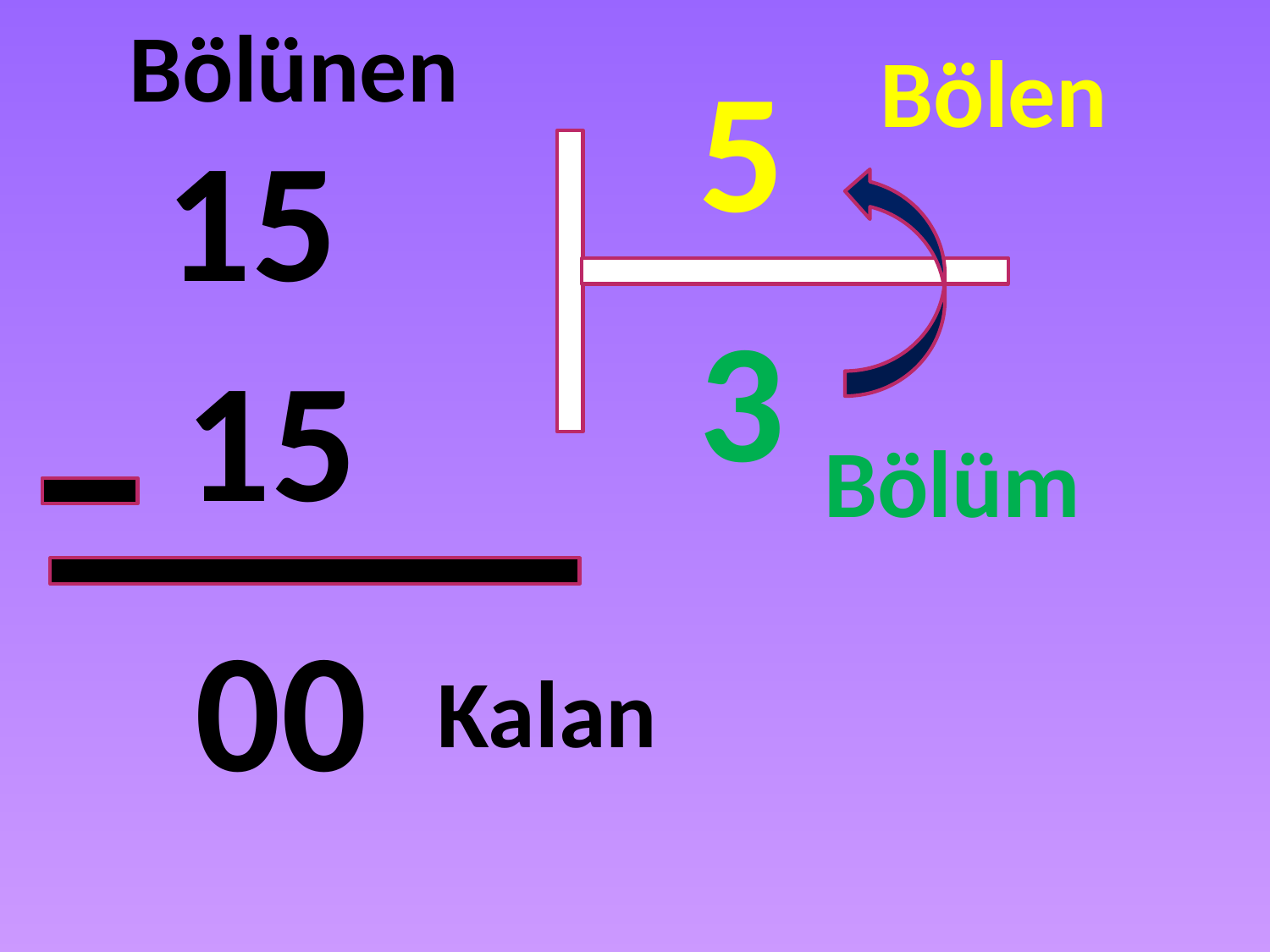

Bölünen
Bölen
5
15

3
15
Bölüm

00
Kalan